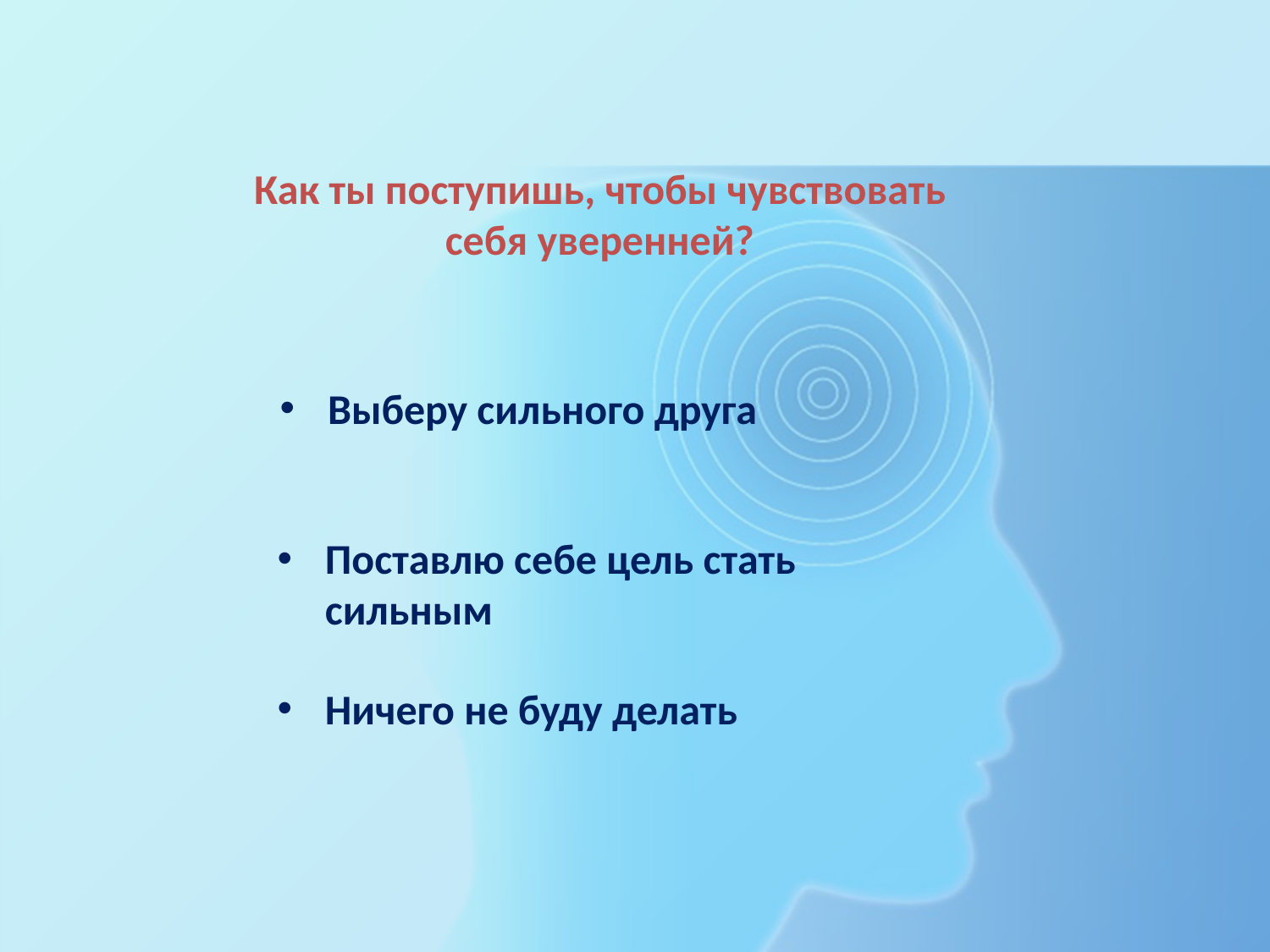

Как ты поступишь, чтобы чувствовать себя уверенней?
Выберу сильного друга
Поставлю себе цель стать сильным
Ничего не буду делать